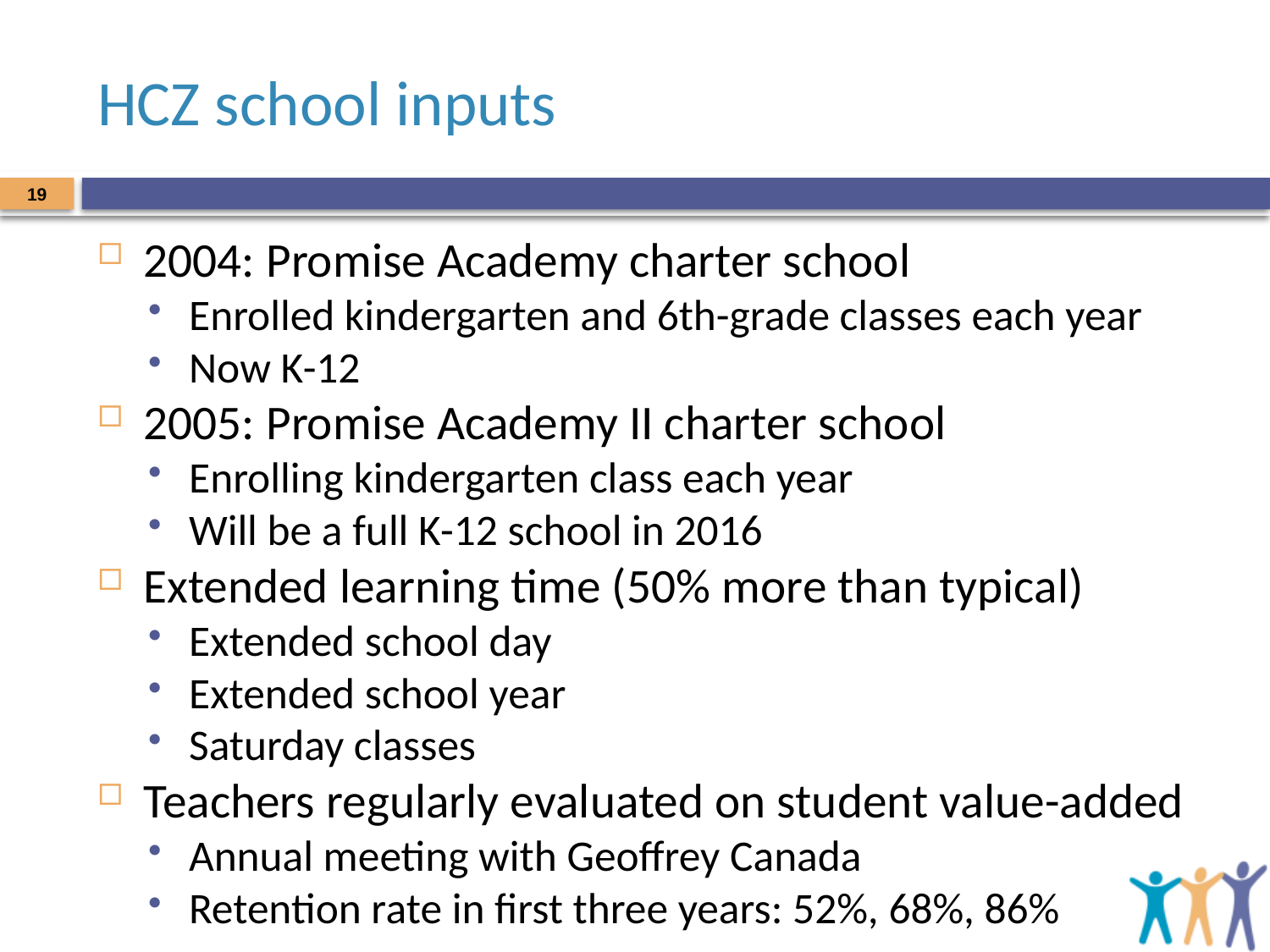

# HCZ school inputs
19
2004: Promise Academy charter school
Enrolled kindergarten and 6th-grade classes each year
Now K-12
2005: Promise Academy II charter school
Enrolling kindergarten class each year
Will be a full K-12 school in 2016
Extended learning time (50% more than typical)
Extended school day
Extended school year
Saturday classes
Teachers regularly evaluated on student value-added
Annual meeting with Geoffrey Canada
Retention rate in first three years: 52%, 68%, 86%